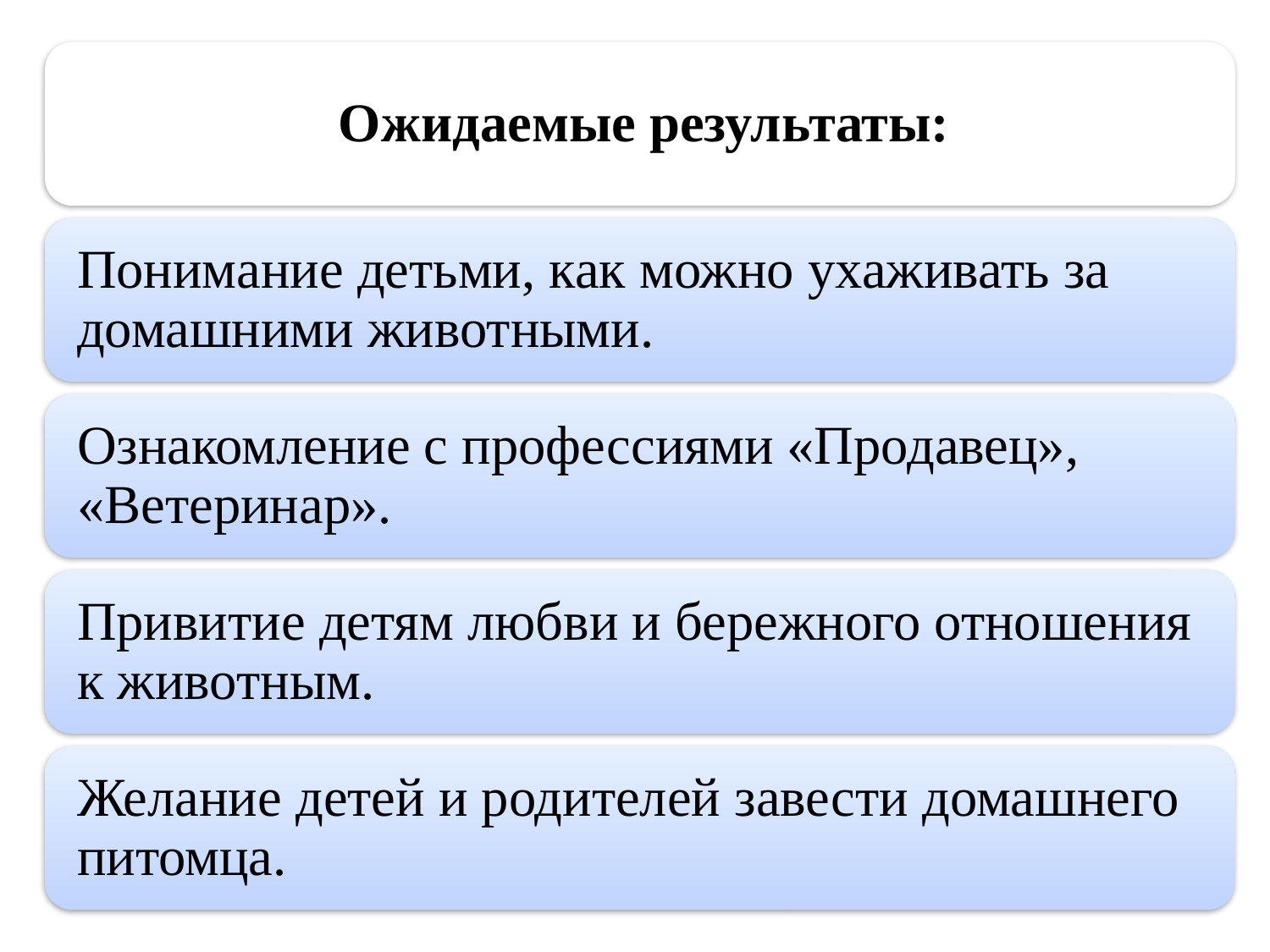

Ожидаемые результаты:
Понимание детьми, как можно ухаживать за домашними животными.
Ознакомление с профессиями «Продавец», «Ветеринар».
Привитие детям любви и бережного отношения к животным.
Желание детей и родителей завести домашнего питомца.